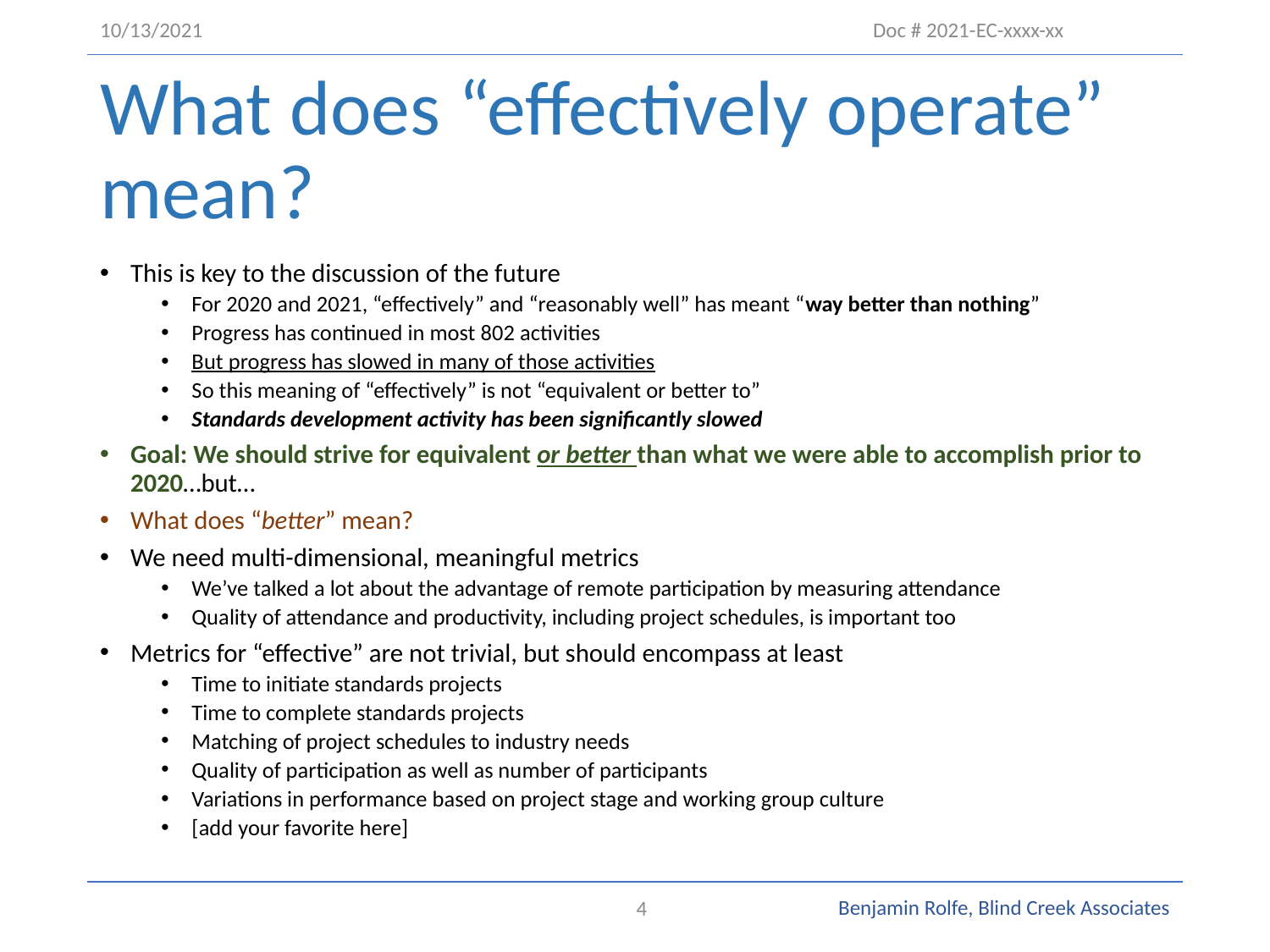

10/13/2021
Doc # 2021-EC-xxxx-xx
# What does “effectively operate” mean?
This is key to the discussion of the future
For 2020 and 2021, “effectively” and “reasonably well” has meant “way better than nothing”
Progress has continued in most 802 activities
But progress has slowed in many of those activities
So this meaning of “effectively” is not “equivalent or better to”
Standards development activity has been significantly slowed
Goal: We should strive for equivalent or better than what we were able to accomplish prior to 2020…but…
What does “better” mean?
We need multi-dimensional, meaningful metrics
We’ve talked a lot about the advantage of remote participation by measuring attendance
Quality of attendance and productivity, including project schedules, is important too
Metrics for “effective” are not trivial, but should encompass at least
Time to initiate standards projects
Time to complete standards projects
Matching of project schedules to industry needs
Quality of participation as well as number of participants
Variations in performance based on project stage and working group culture
[add your favorite here]
4